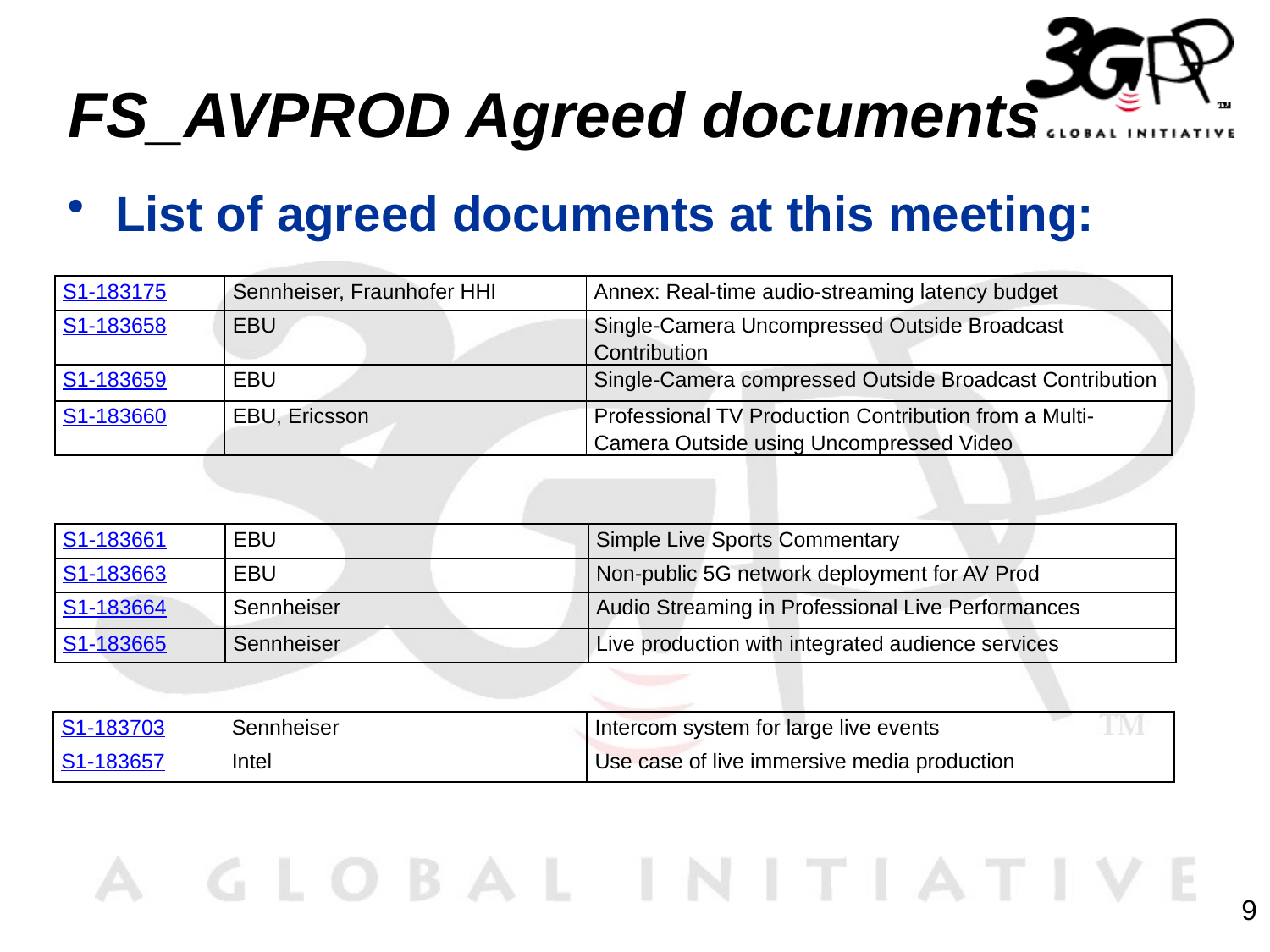

# FS_AVPROD Agreed documents
List of agreed documents at this meeting:

| S1-183175 | Sennheiser, Fraunhofer HHI | Annex: Real-time audio-streaming latency budget |
| --- | --- | --- |
| S1-183658 | EBU | Single-Camera Uncompressed Outside Broadcast Contribution |
| S1-183659 | EBU | Single-Camera compressed Outside Broadcast Contribution |
| S1-183660 | EBU, Ericsson | Professional TV Production Contribution from a Multi-Camera Outside using Uncompressed Video |
| S1-183661 | EBU | Simple Live Sports Commentary |
| --- | --- | --- |
| S1-183663 | EBU | Non-public 5G network deployment for AV Prod |
| S1-183664 | Sennheiser | Audio Streaming in Professional Live Performances |
| S1-183665 | Sennheiser | Live production with integrated audience services |
| S1-183703 | Sennheiser | Intercom system for large live events |
| --- | --- | --- |
| S1-183657 | Intel | Use case of live immersive media production |
9